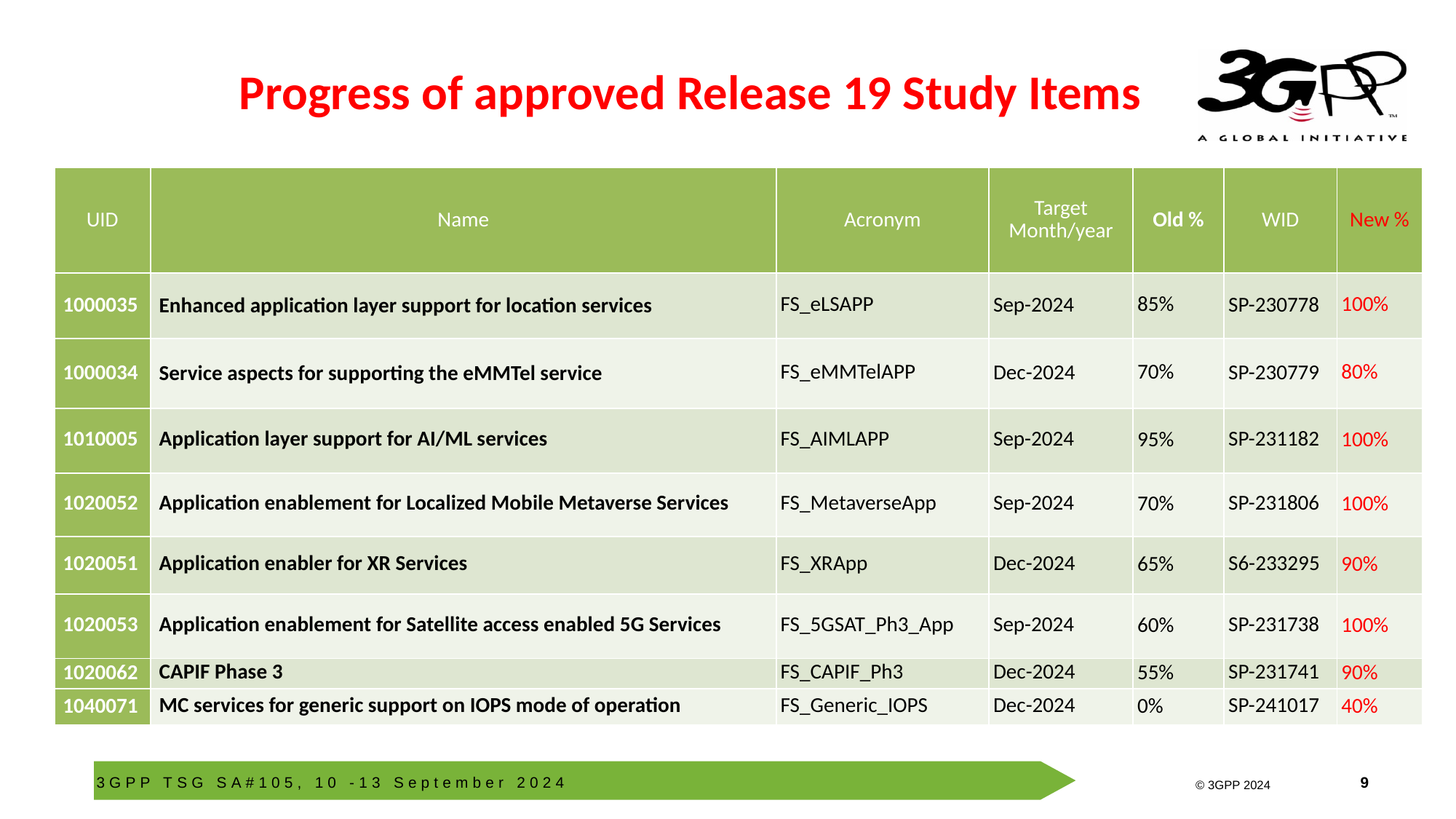

# Progress of approved Release 19 Study Items
| UID | Name | Acronym | Target Month/year | Old % | WID | New % |
| --- | --- | --- | --- | --- | --- | --- |
| 1000035 | Enhanced application layer support for location services | FS\_eLSAPP | Sep-2024 | 85% | SP-230778 | 100% |
| 1000034 | Service aspects for supporting the eMMTel service | FS\_eMMTelAPP | Dec-2024 | 70% | SP-230779 | 80% |
| 1010005 | Application layer support for AI/ML services | FS\_AIMLAPP | Sep-2024 | 95% | SP-231182 | 100% |
| 1020052 | Application enablement for Localized Mobile Metaverse Services | FS\_MetaverseApp | Sep-2024 | 70% | SP-231806 | 100% |
| 1020051 | Application enabler for XR Services | FS\_XRApp | Dec-2024 | 65% | S6-233295 | 90% |
| 1020053 | Application enablement for Satellite access enabled 5G Services | FS\_5GSAT\_Ph3\_App | Sep-2024 | 60% | SP-231738 | 100% |
| 1020062 | CAPIF Phase 3 | FS\_CAPIF\_Ph3 | Dec-2024 | 55% | SP-231741 | 90% |
| 1040071 | MC services for generic support on IOPS mode of operation | FS\_Generic\_IOPS | Dec-2024 | 0% | SP-241017 | 40% |